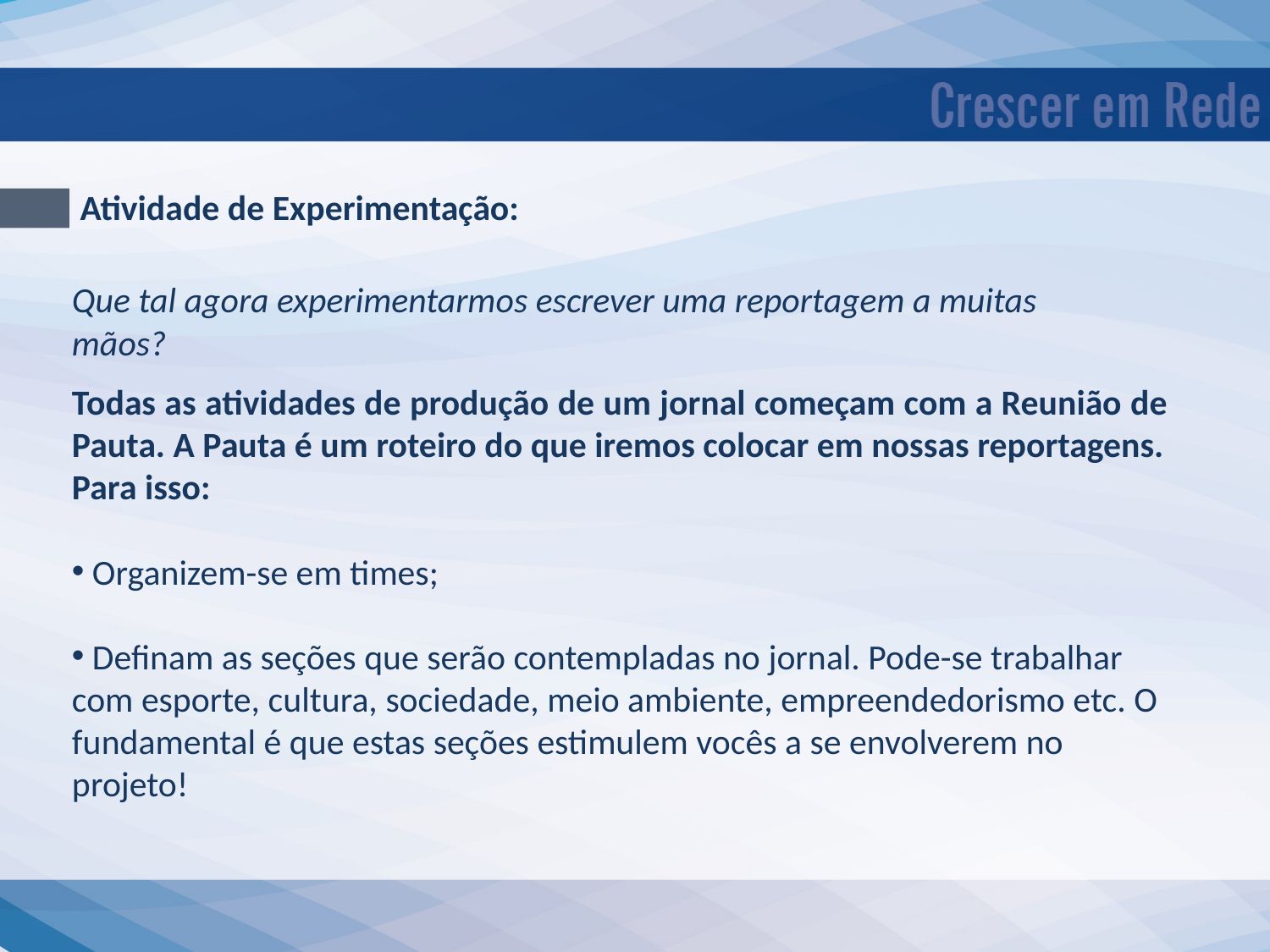

Atividade de Experimentação:

Que tal agora experimentarmos escrever uma reportagem a muitas mãos?
Todas as atividades de produção de um jornal começam com a Reunião de Pauta. A Pauta é um roteiro do que iremos colocar em nossas reportagens.
Para isso:

 Organizem-se em times;

 Definam as seções que serão contempladas no jornal. Pode-se trabalhar com esporte, cultura, sociedade, meio ambiente, empreendedorismo etc. O fundamental é que estas seções estimulem vocês a se envolverem no projeto!